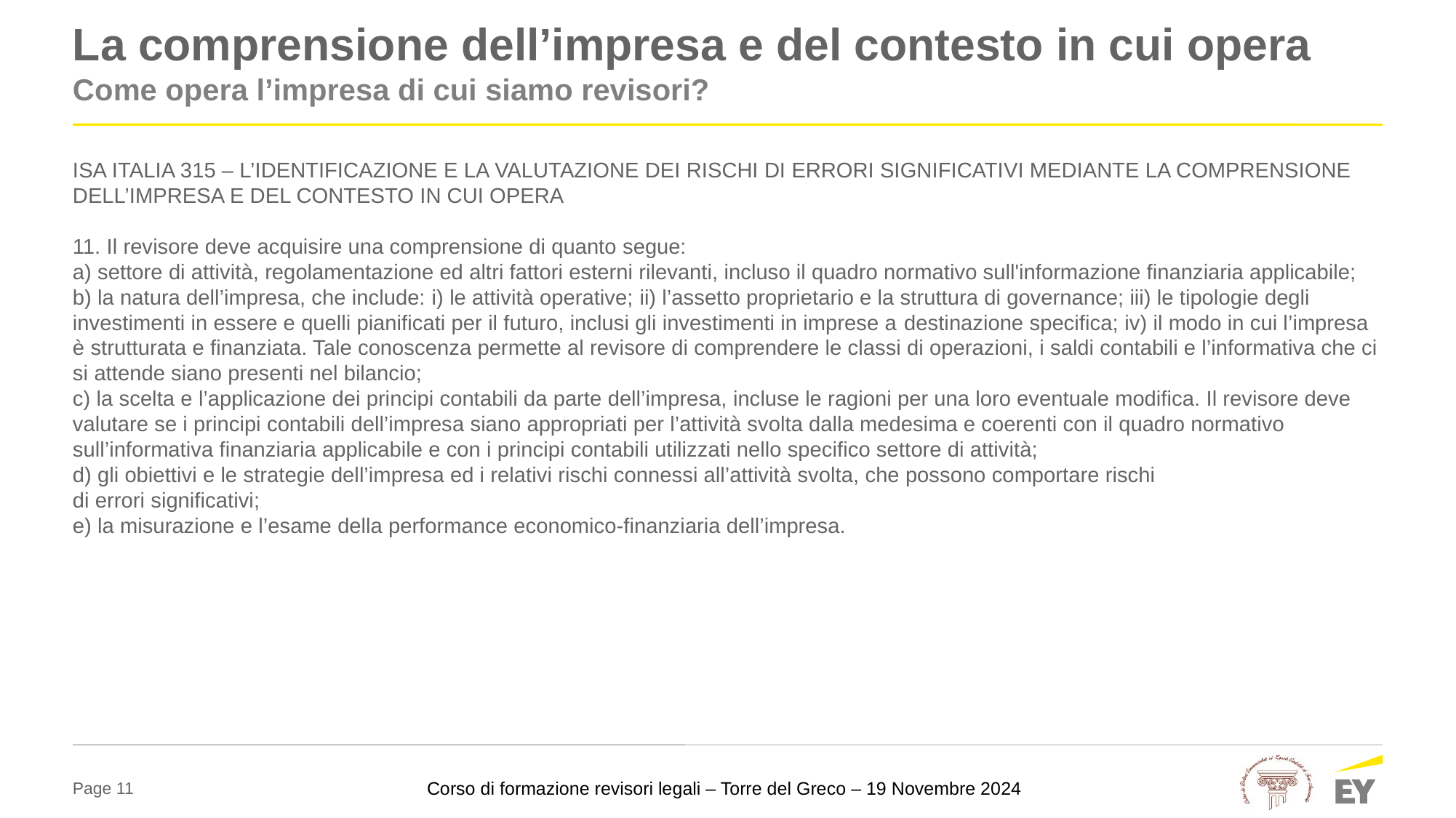

# La comprensione dell’impresa e del contesto in cui opera
Come opera l’impresa di cui siamo revisori?
ISA ITALIA 315 – L’IDENTIFICAZIONE E LA VALUTAZIONE DEI RISCHI DI ERRORI SIGNIFICATIVI MEDIANTE LA COMPRENSIONE DELL’IMPRESA E DEL CONTESTO IN CUI OPERA

11. Il revisore deve acquisire una comprensione di quanto segue:
a) settore di attività, regolamentazione ed altri fattori esterni rilevanti, incluso il quadro normativo sull'informazione finanziaria applicabile;
b) la natura dell’impresa, che include: i) le attività operative; ii) l’assetto proprietario e la struttura di governance; iii) le tipologie degli investimenti in essere e quelli pianificati per il futuro, inclusi gli investimenti in imprese a destinazione specifica; iv) il modo in cui l’impresa è strutturata e finanziata. Tale conoscenza permette al revisore di comprendere le classi di operazioni, i saldi contabili e l’informativa che ci si attende siano presenti nel bilancio;
c) la scelta e l’applicazione dei principi contabili da parte dell’impresa, incluse le ragioni per una loro eventuale modifica. Il revisore deve valutare se i principi contabili dell’impresa siano appropriati per l’attività svolta dalla medesima e coerenti con il quadro normativo sull’informativa finanziaria applicabile e con i principi contabili utilizzati nello specifico settore di attività;
d) gli obiettivi e le strategie dell’impresa ed i relativi rischi connessi all’attività svolta, che possono comportare rischi
di errori significativi;
e) la misurazione e l’esame della performance economico-finanziaria dell’impresa.